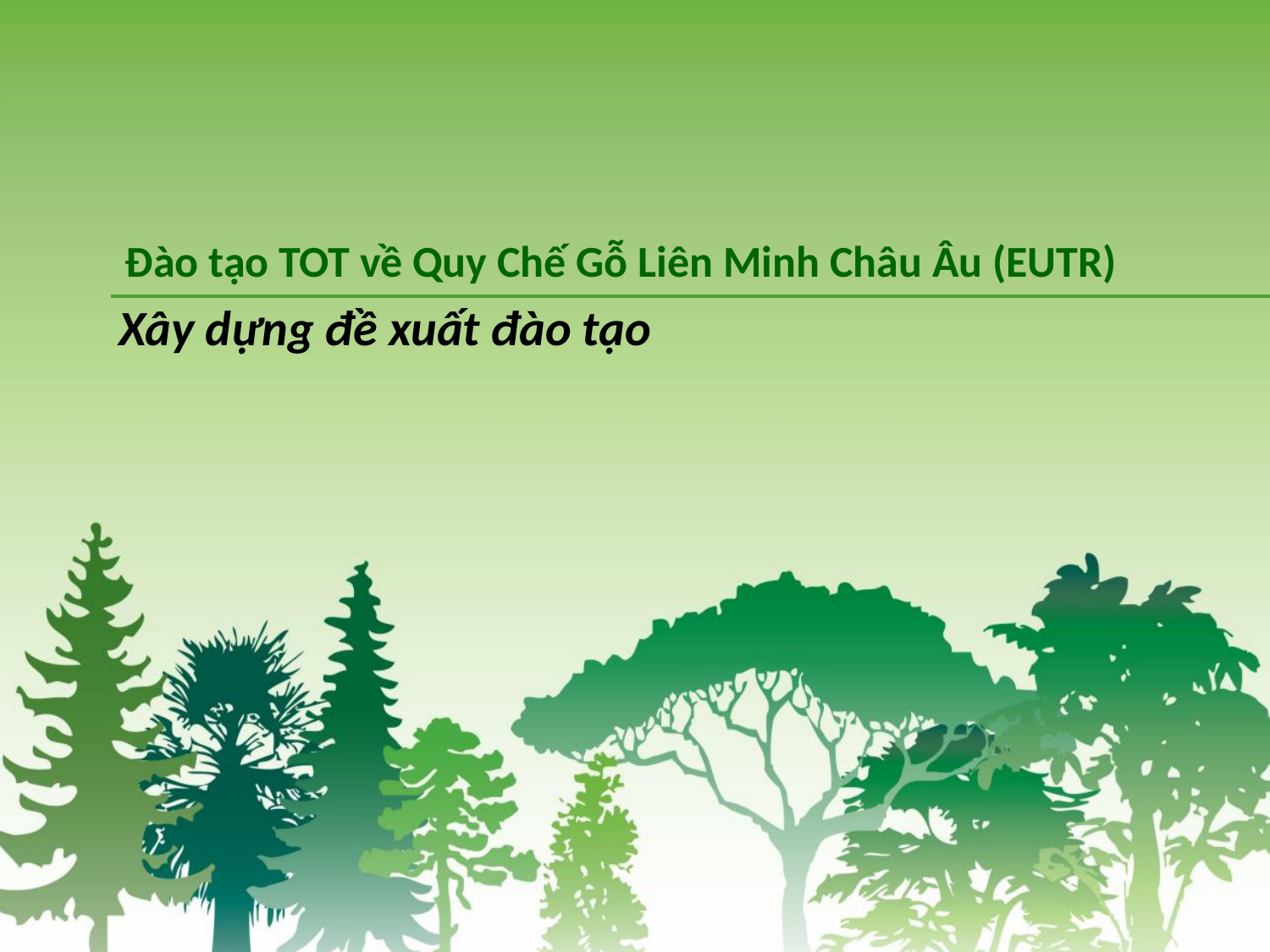

Đào tạo TOT về Quy Chế Gỗ Liên Minh Châu Âu (EUTR)
# Xây dựng đề xuất đào tạo